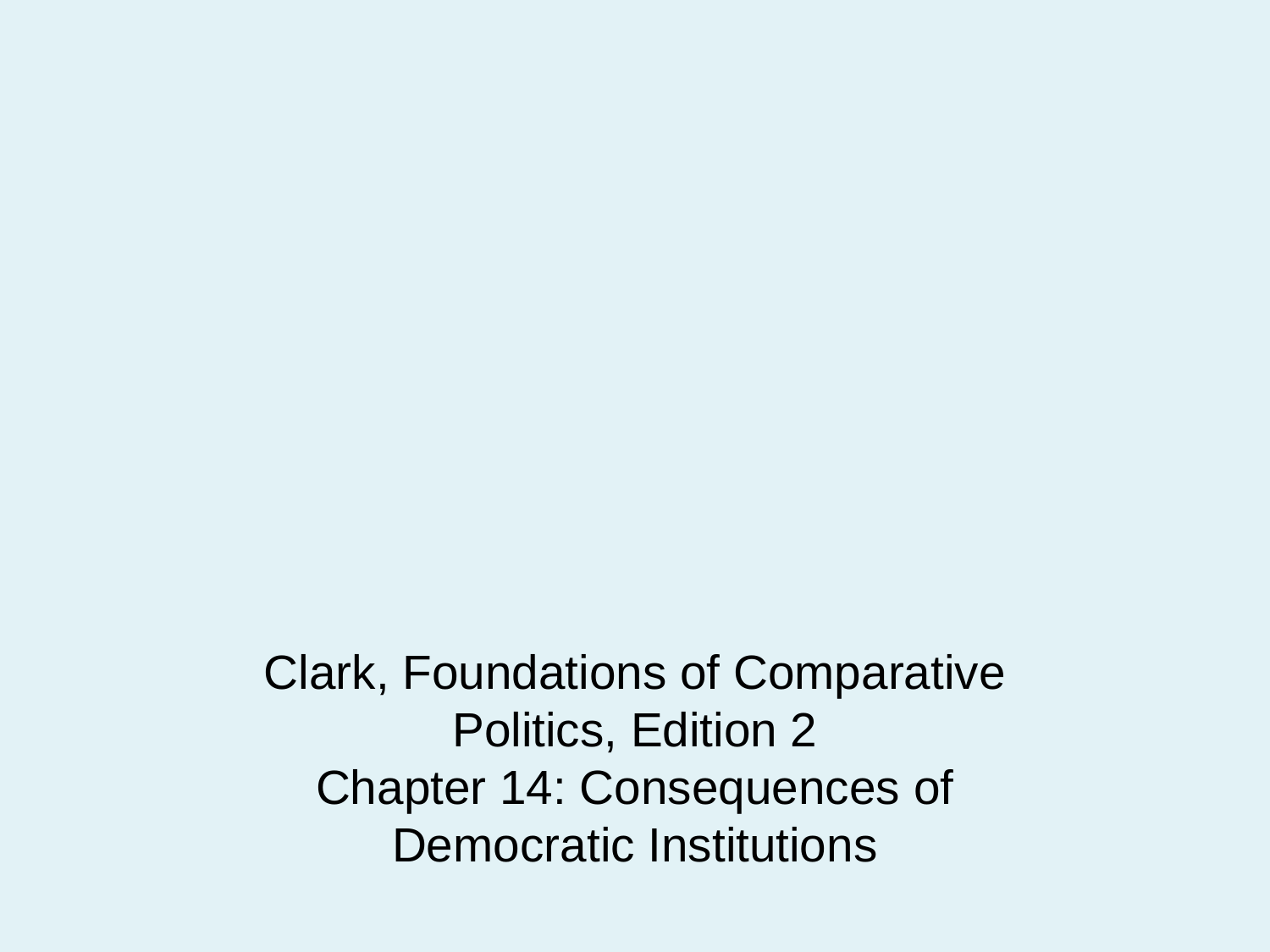

# Clark, Foundations of Comparative Politics, Edition 2 Chapter 14: Consequences of Democratic Institutions